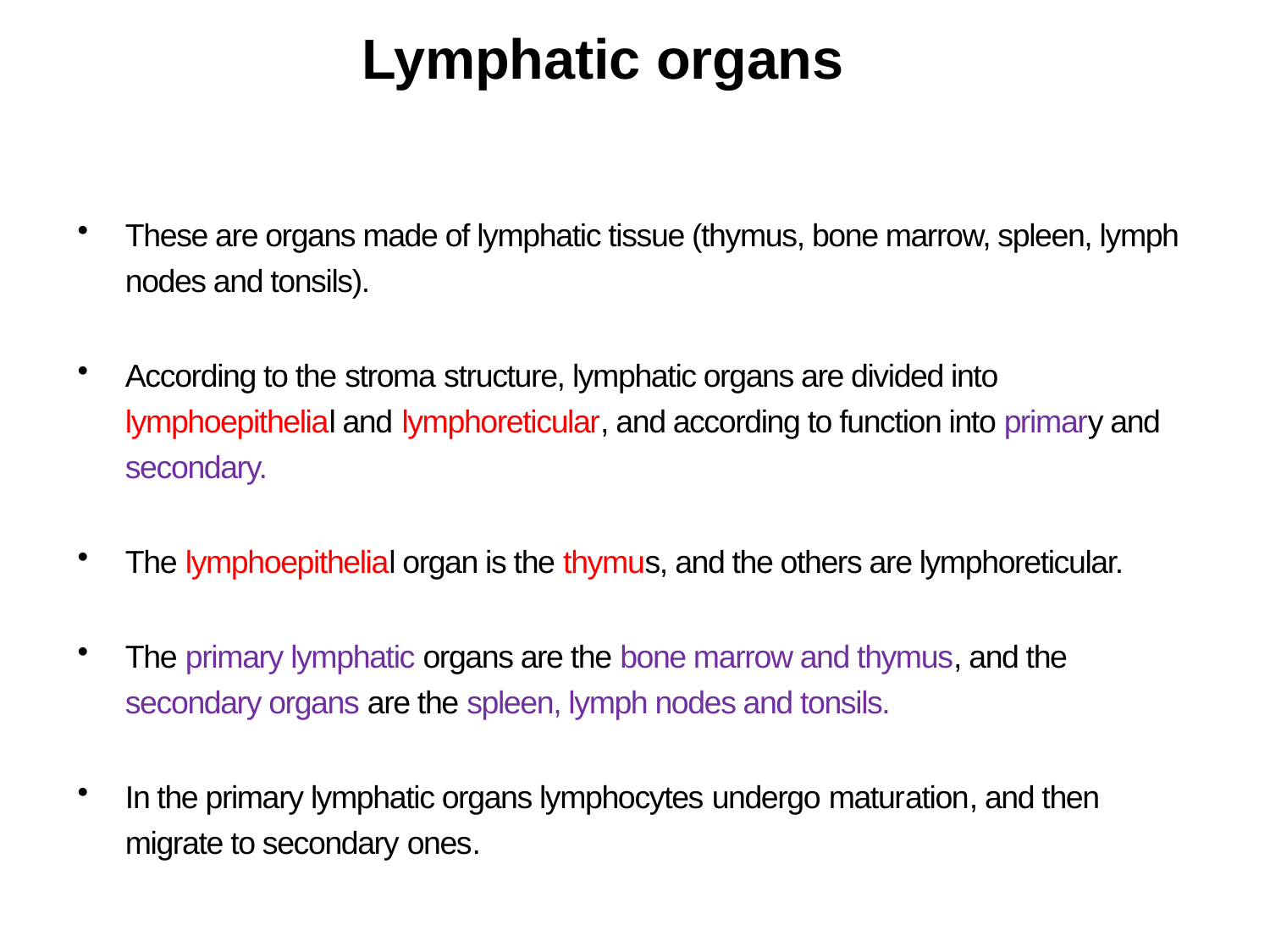

# Lymphatic organs
These are organs made of lymphatic tissue (thymus, bone marrow, spleen, lymph nodes and tonsils).

According to the stroma structure, lymphatic organs are divided into lymphoepithelial and lymphoreticular, and according to function into primary and secondary.

The lymphoepithelial organ is the thymus, and the others are lymphoreticular.

The primary lymphatic organs are the bone marrow and thymus, and the secondary organs are the spleen, lymph nodes and tonsils.

In the primary lymphatic organs lymphocytes undergo maturation, and then migrate to secondary ones.